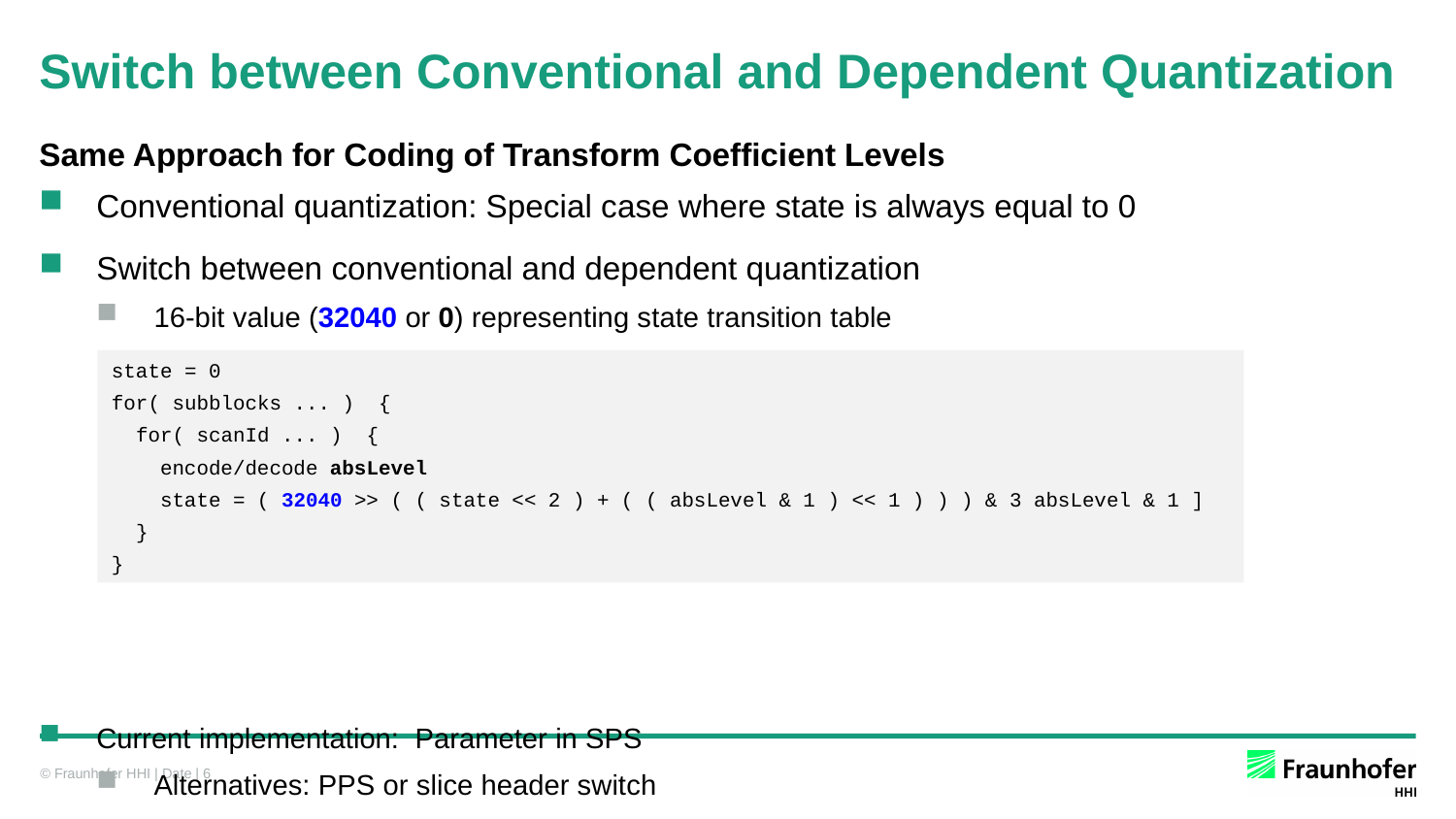

# Switch between Conventional and Dependent Quantization
Same Approach for Coding of Transform Coefficient Levels
Conventional quantization: Special case where state is always equal to 0
Switch between conventional and dependent quantization
16-bit value (32040 or 0) representing state transition table

Current implementation:  Parameter in SPS
Alternatives: PPS or slice header switch
state = 0
for( subblocks ... )  {
  for( scanId ... )  {
    encode/decode absLevel
    state = ( 32040 >> ( ( state << 2 ) + ( ( absLevel & 1 ) << 1 ) ) ) & 3 absLevel & 1 ]
  }
}